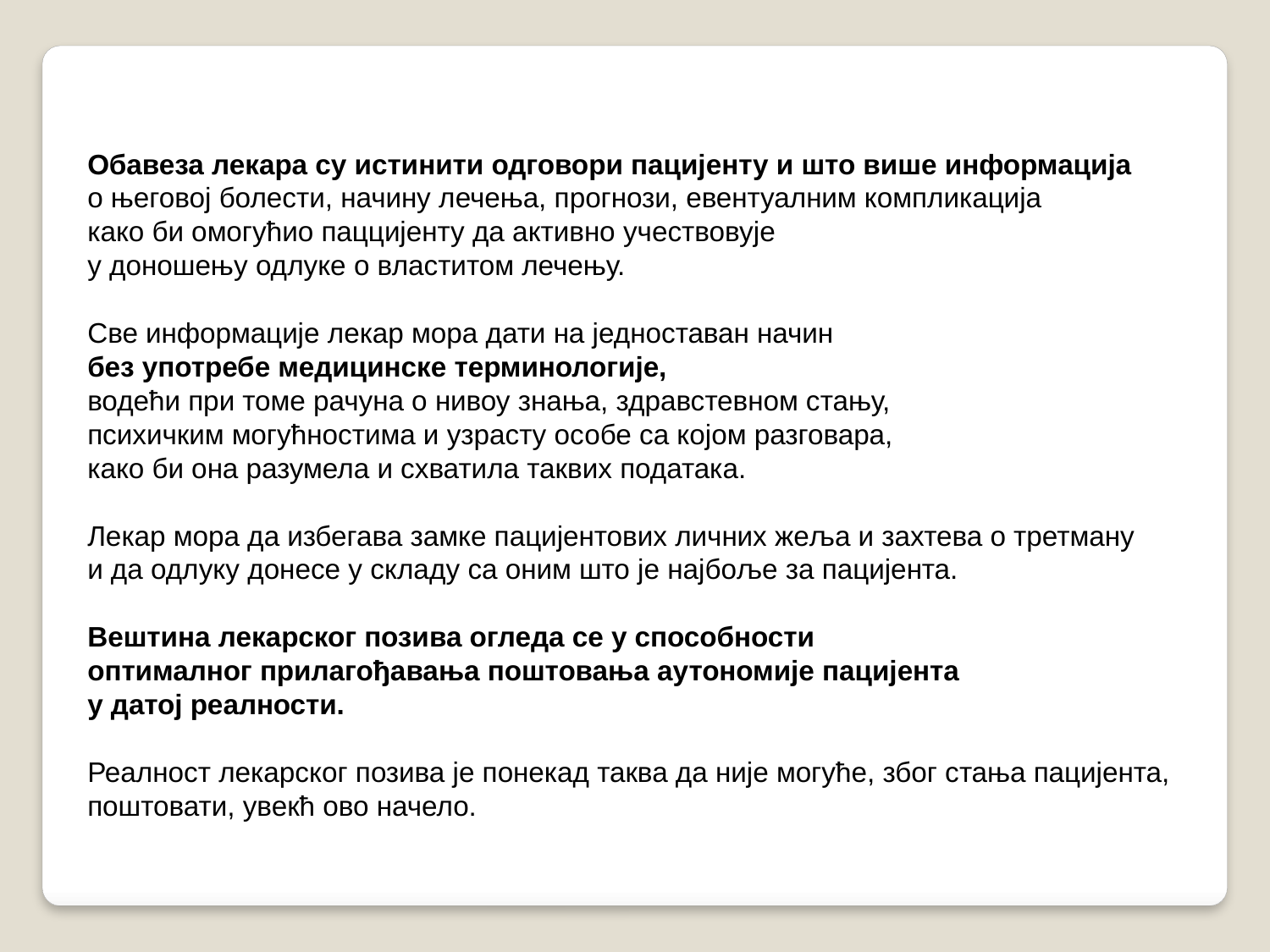

Обавеза лекара су истинити одговори пацијенту и што више информација
о његовој болести, начину лечења, прогнози, евентуалним компликација
како би омогућио паццијенту да активно учествовује
у доношењу одлуке о властитом лечењу.

Све информације лекар мора дати на једноставан начин
без употребе медицинске терминологије,
водећи при томе рачуна о нивоу знања, здравстевном стању,
психичким могућностима и узрасту особе са којом разговара,
како би она разумела и схватила таквих података.

Лекар мора да избегава замке пацијентових личних жеља и захтева о третману
и да одлуку донесе у складу са оним што је најбоље за пацијента.

Вештина лекарског позива огледа се у способности
оптималног прилагођавања поштовања аутономије пацијента
у датој реалности.

Реалност лекарског позива је понекад таква да није могуће, због стања пацијента, поштовати, увекћ ово начело.